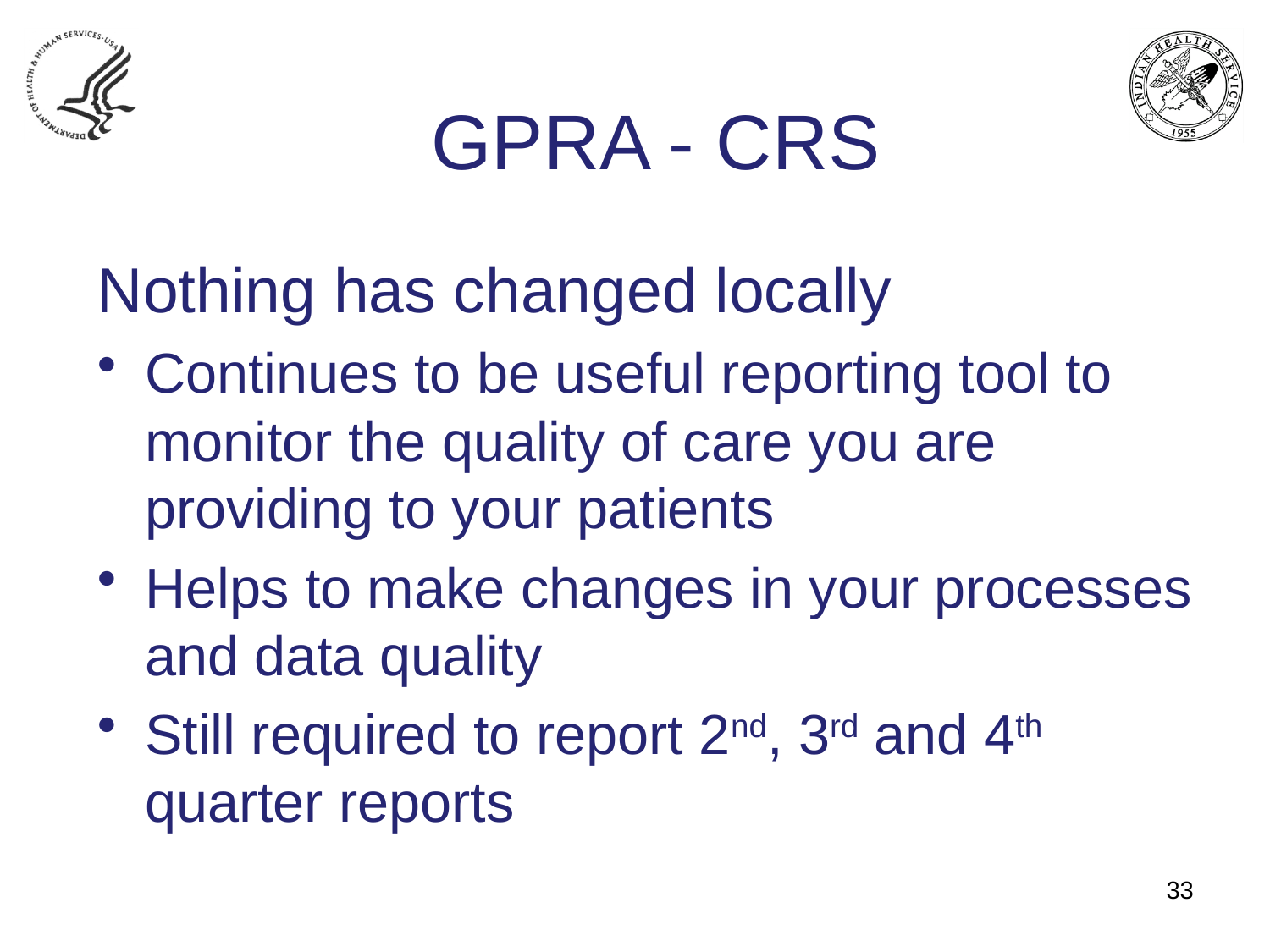

GPRA - CRS
Nothing has changed locally
Continues to be useful reporting tool to monitor the quality of care you are providing to your patients
Helps to make changes in your processes and data quality
Still required to report 2nd, 3rd and 4th quarter reports
33